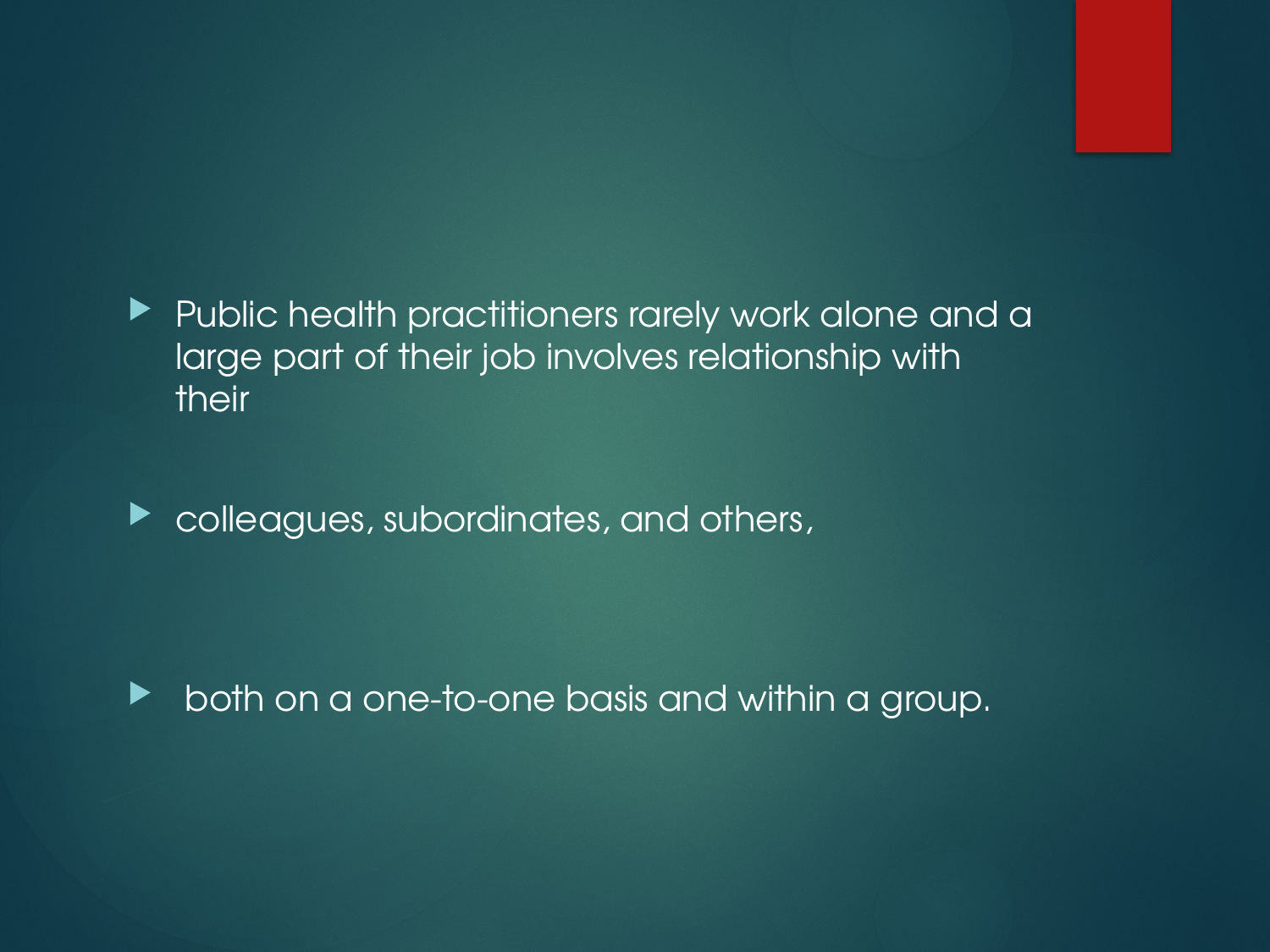

#
Public health practitioners rarely work alone and a large part of their job involves relationship with their

colleagues, subordinates, and others,

 both on a one-to-one basis and within a group.